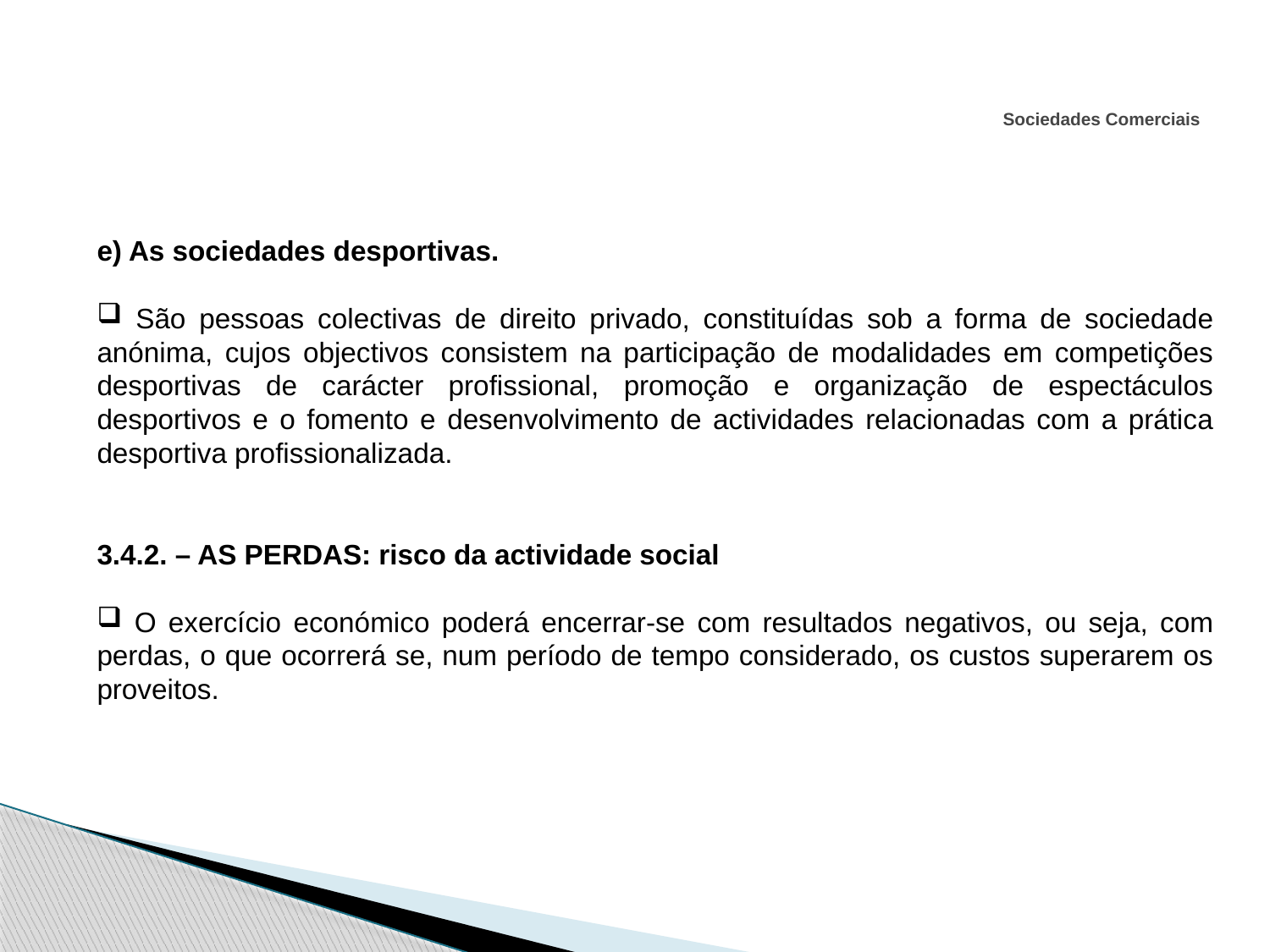

# Sociedades Comerciais
e) As sociedades desportivas.

 São pessoas colectivas de direito privado, constituídas sob a forma de sociedade anónima, cujos objectivos consistem na participação de modalidades em competições desportivas de carácter profissional, promoção e organização de espectáculos desportivos e o fomento e desenvolvimento de actividades relacionadas com a prática desportiva profissionalizada.

3.4.2. – AS PERDAS: risco da actividade social

 O exercício económico poderá encerrar-se com resultados negativos, ou seja, com perdas, o que ocorrerá se, num período de tempo considerado, os custos superarem os proveitos.